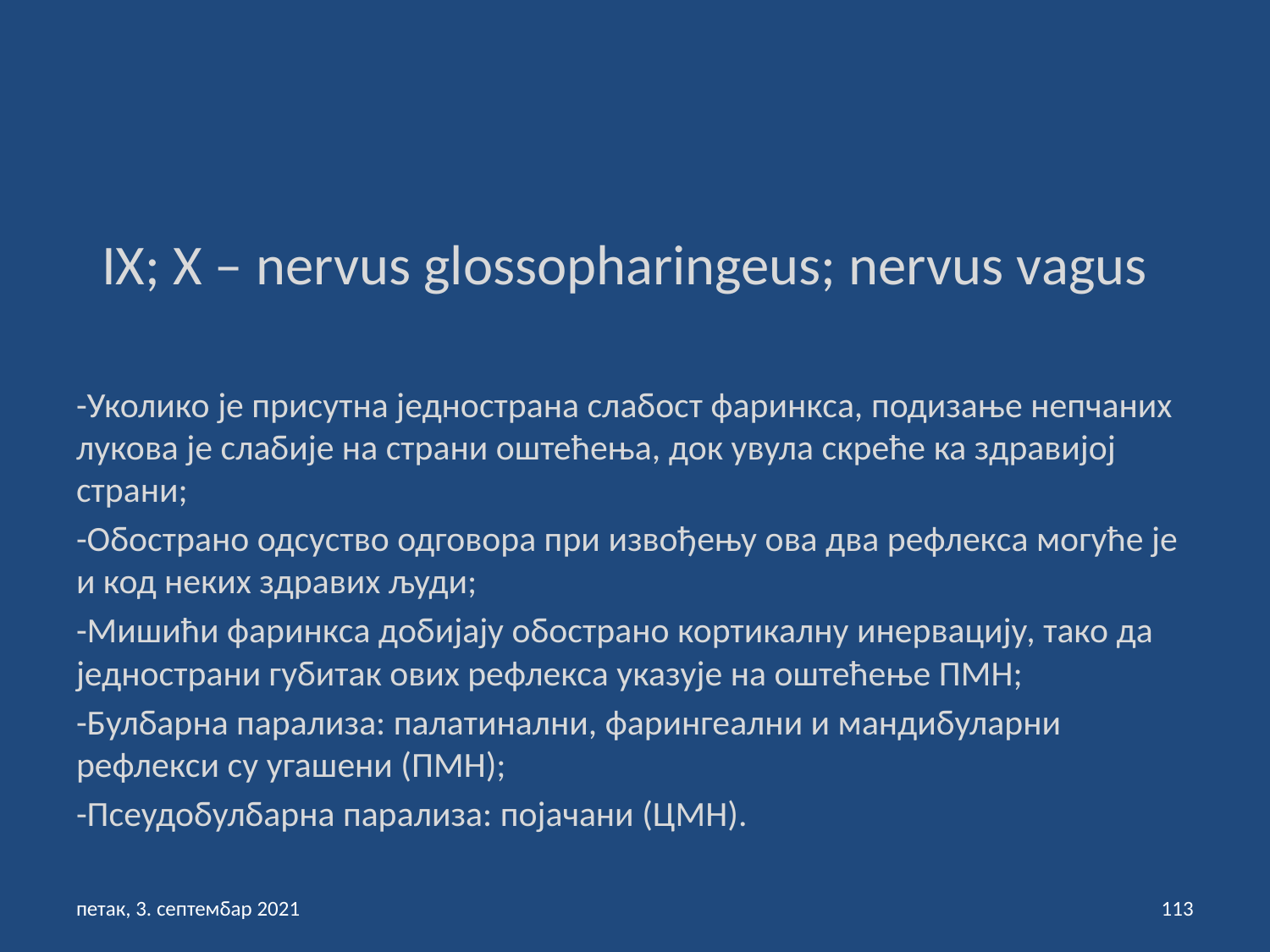

IX; X – nervus glossopharingeus; nervus vagus

-Уколико је присутна једнострана слабост фаринкса, подизање непчаних лукова је слабије на страни оштећења, док увула скреће ка здравијој страни;
-Обострано одсуство одговора при извођењу ова два рефлекса могуће је и код неких здравих људи;
-Мишићи фаринкса добијају обострано кортикалну инервацију, тако да једнострани губитак ових рефлекса указује на оштећење ПМН;
-Булбарна парализа: палатинални, фарингеални и мандибуларни рефлекси су угашени (ПМН);
-Псеудобулбарна парализа: појачани (ЦМН).
петак, 3. септембар 2021
113